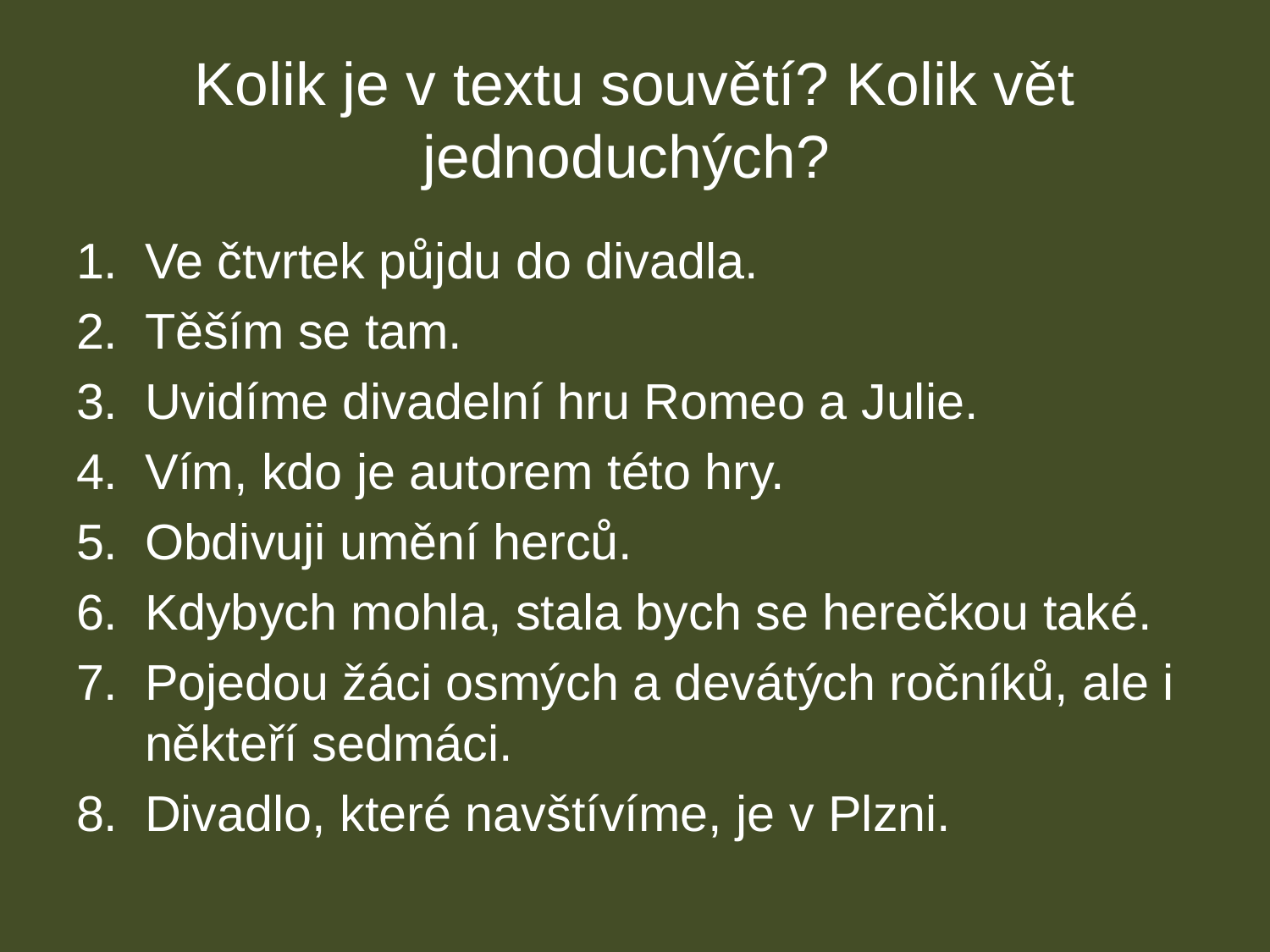

# Kolik je v textu souvětí? Kolik vět jednoduchých?
Ve čtvrtek půjdu do divadla.
Těším se tam.
Uvidíme divadelní hru Romeo a Julie.
Vím, kdo je autorem této hry.
Obdivuji umění herců.
Kdybych mohla, stala bych se herečkou také.
Pojedou žáci osmých a devátých ročníků, ale i někteří sedmáci.
Divadlo, které navštívíme, je v Plzni.